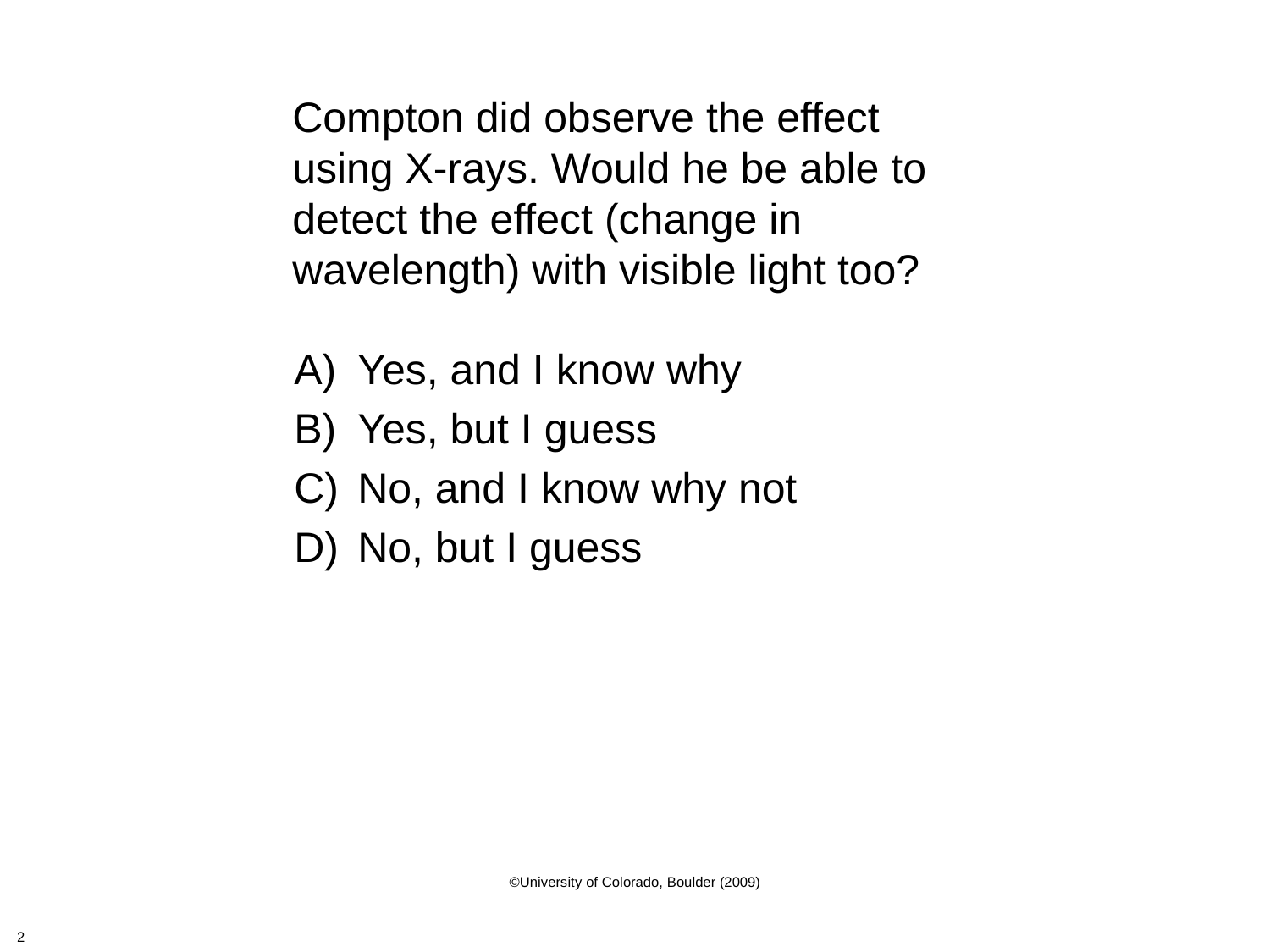

Compton did observe the effect using X-rays. Would he be able to detect the effect (change in wavelength) with visible light too?
Yes, and I know why
Yes, but I guess
No, and I know why not
No, but I guess

©University of Colorado, Boulder (2009)

2